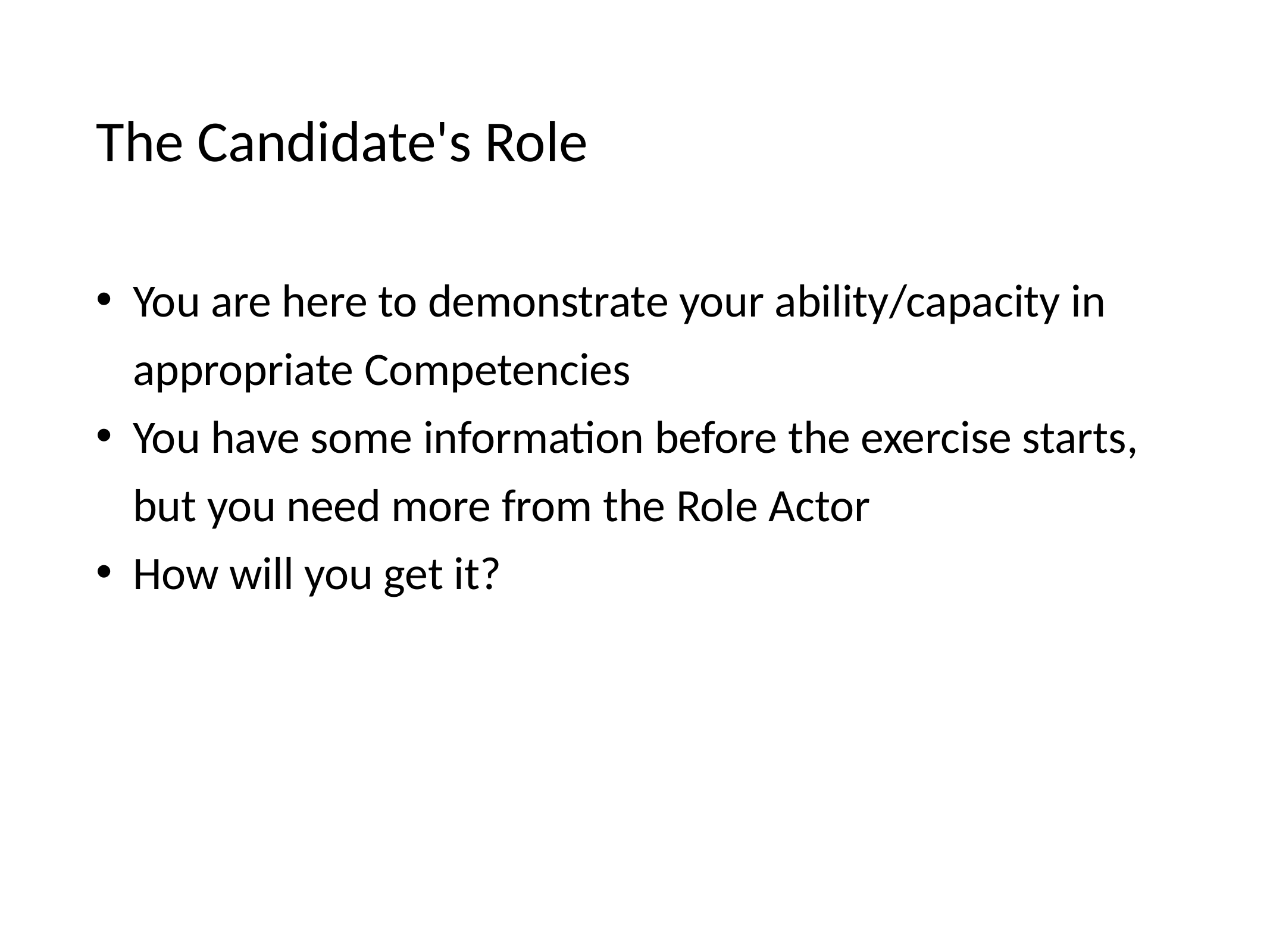

# The Candidate's Role
You are here to demonstrate your ability/capacity in appropriate Competencies
You have some information before the exercise starts, but you need more from the Role Actor
How will you get it?